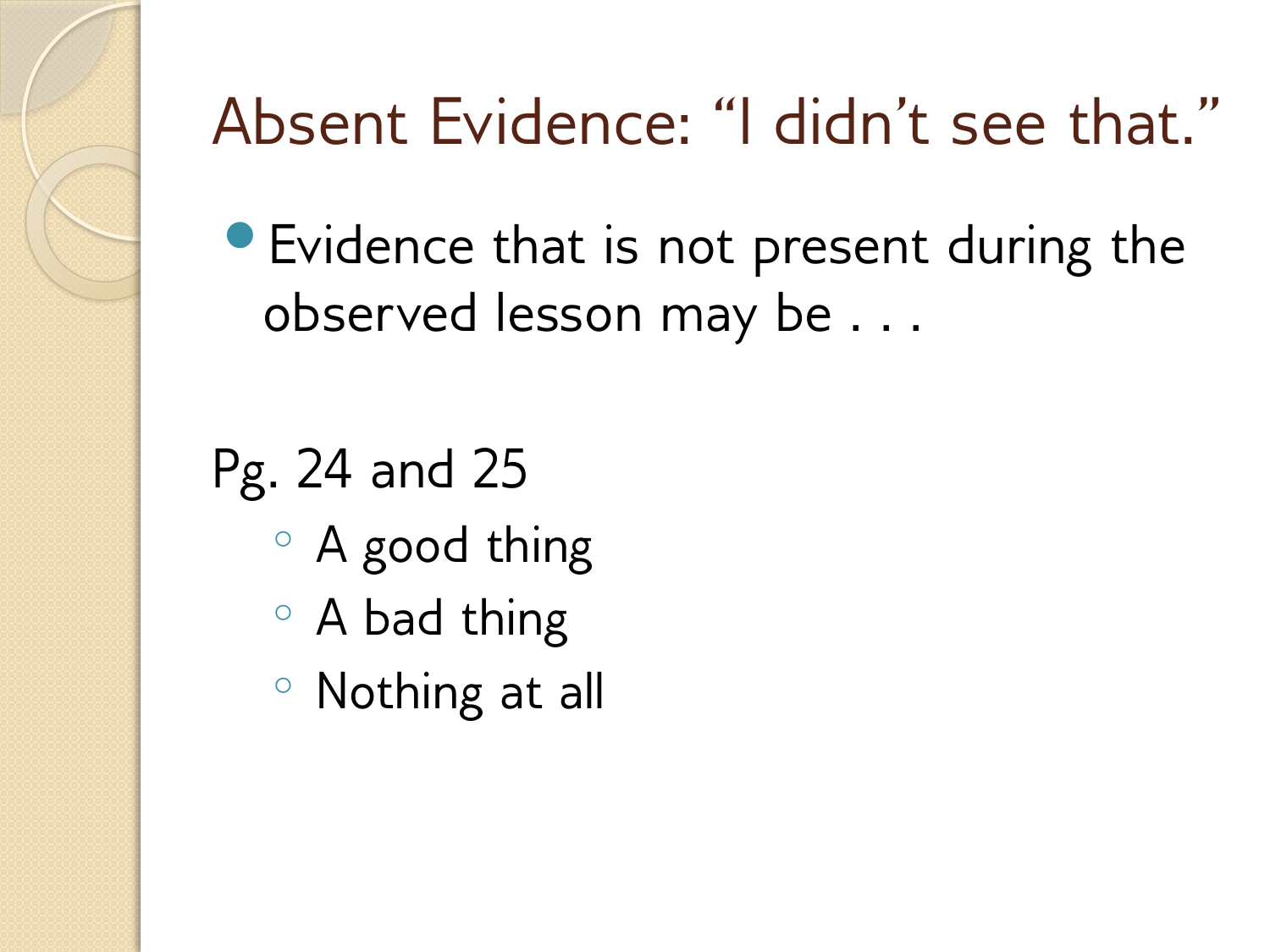

# Absent Evidence: “I didn’t see that.”
Evidence that is not present during the observed lesson may be . . .

Pg. 24 and 25
 A good thing
 A bad thing
 Nothing at all